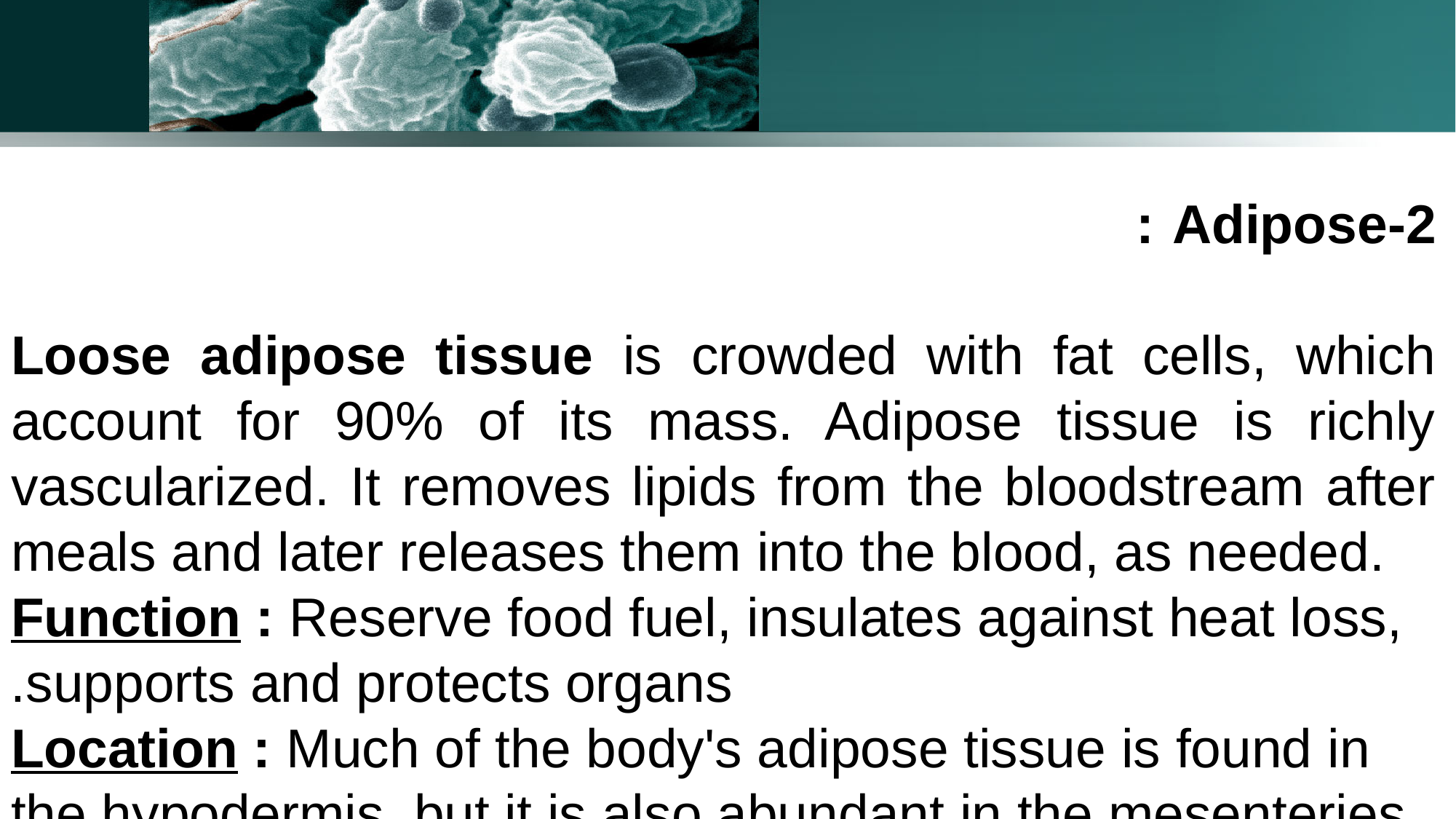

2-Adipose :
Loose adipose tissue is crowded with fat cells, which account for 90% of its mass. Adipose tissue is richly vascularized. It removes lipids from the bloodstream after meals and later releases them into the blood, as needed.
Function : Reserve food fuel, insulates against heat loss, supports and protects organs.
Location : Much of the body's adipose tissue is found in the hypodermis, but it is also abundant in the mesenteries and forms cushioning pads around the kidneys and behind he eyeballs.